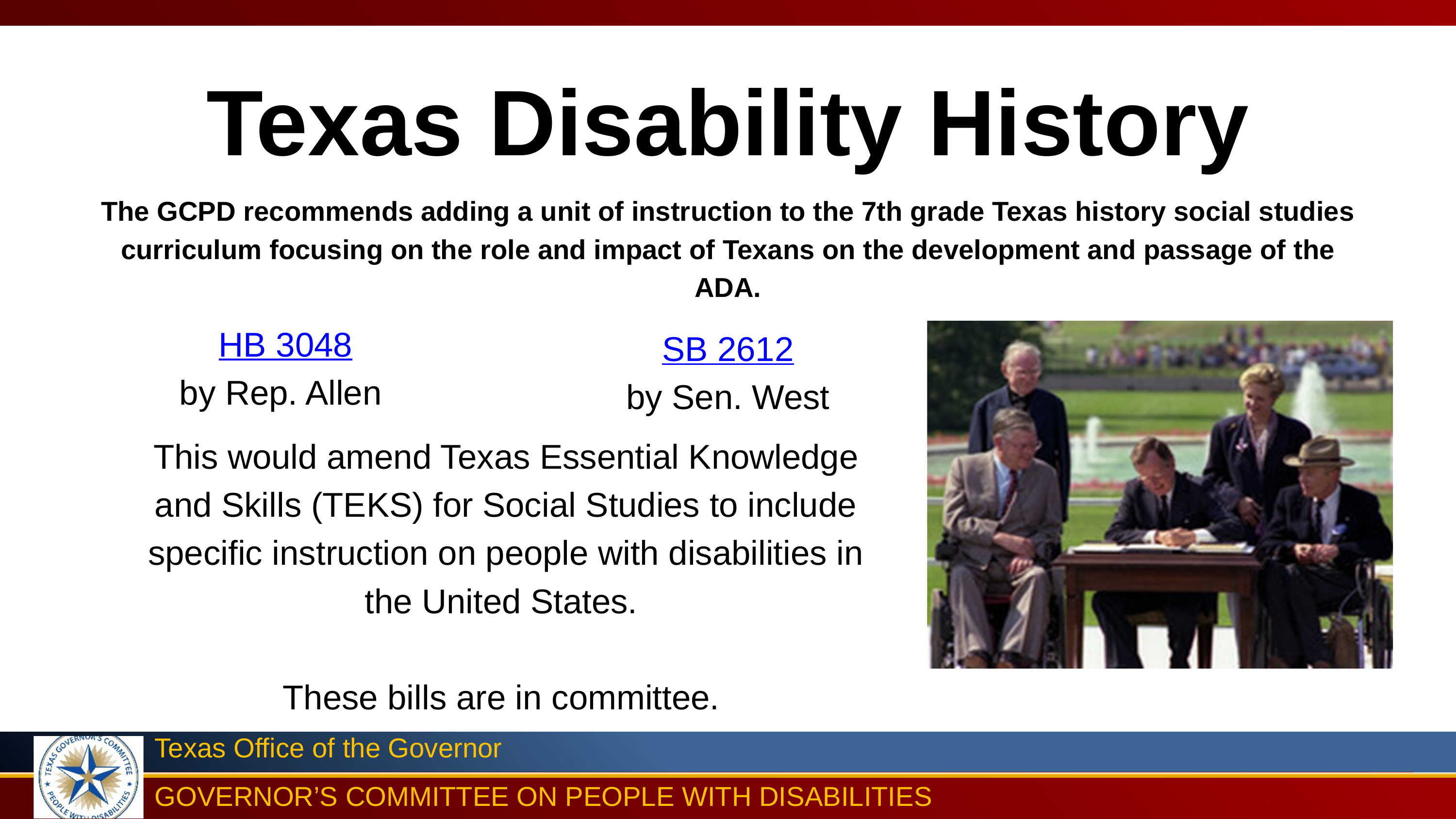

Texas Disability History
The GCPD recommends adding a unit of instruction to the 7th grade Texas history social studies curriculum focusing on the role and impact of Texans on the development and passage of the ADA.
HB 3048
by Rep. Allen
SB 2612
by Sen. West

This would amend Texas Essential Knowledge and Skills (TEKS) for Social Studies to include specific instruction on people with disabilities in the United States.

These bills are in committee.

Texas Office of the Governor

GOVERNOR’S COMMITTEE ON PEOPLE WITH DISABILITIES